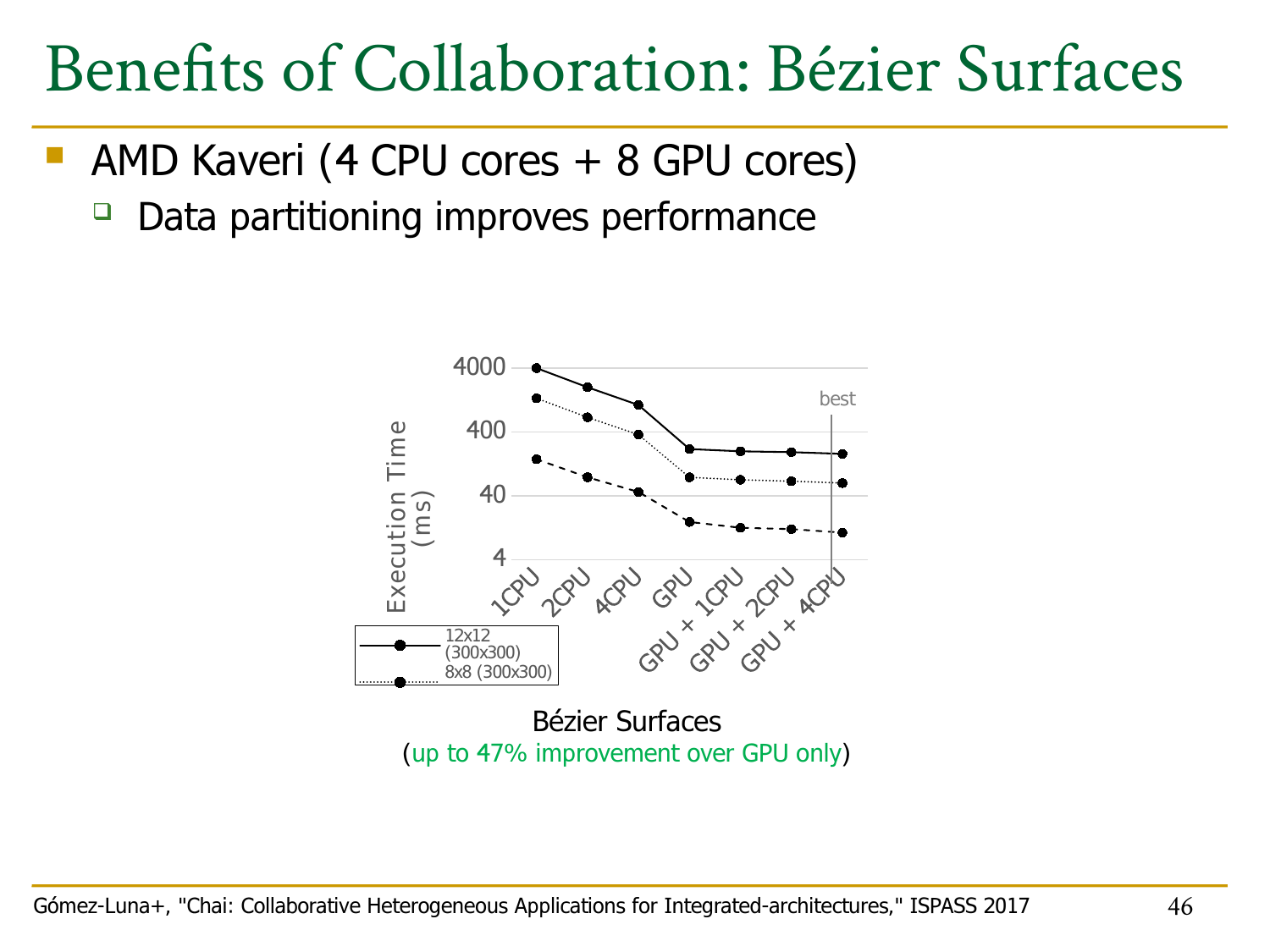

# Benefits of Collaboration: Bézier Surfaces
AMD Kaveri (4 CPU cores + 8 GPU cores)
Data partitioning improves performance

### Chart

| Category | 12x12 (300x300) | 8x8 (300x300) | 4x4 (300x300) |
|---|---|---|---|
| 1CPU | 3987.7827 | 1344.4469 | 149.5966 |
| 2CPU | 2001.9548 | 676.6845 | 78.1241 |
| 4CPU | 1054.7661 | 362.3904999999999 | 45.9715 |
| GPU | 215.7374 | 77.8279 | 15.5736 |
| GPU + 1CPU | 199.0971 | 71.2879 | 12.6463 |
| GPU + 2CPU | 192.8498 | 67.7461 | 12.0493 |
| GPU + 4CPU | 181.4465 | 63.3464 | 10.6094 |
best
Bézier Surfaces
(up to 47% improvement over GPU only)
46
Gómez-Luna+, "Chai: Collaborative Heterogeneous Applications for Integrated-architectures," ISPASS 2017